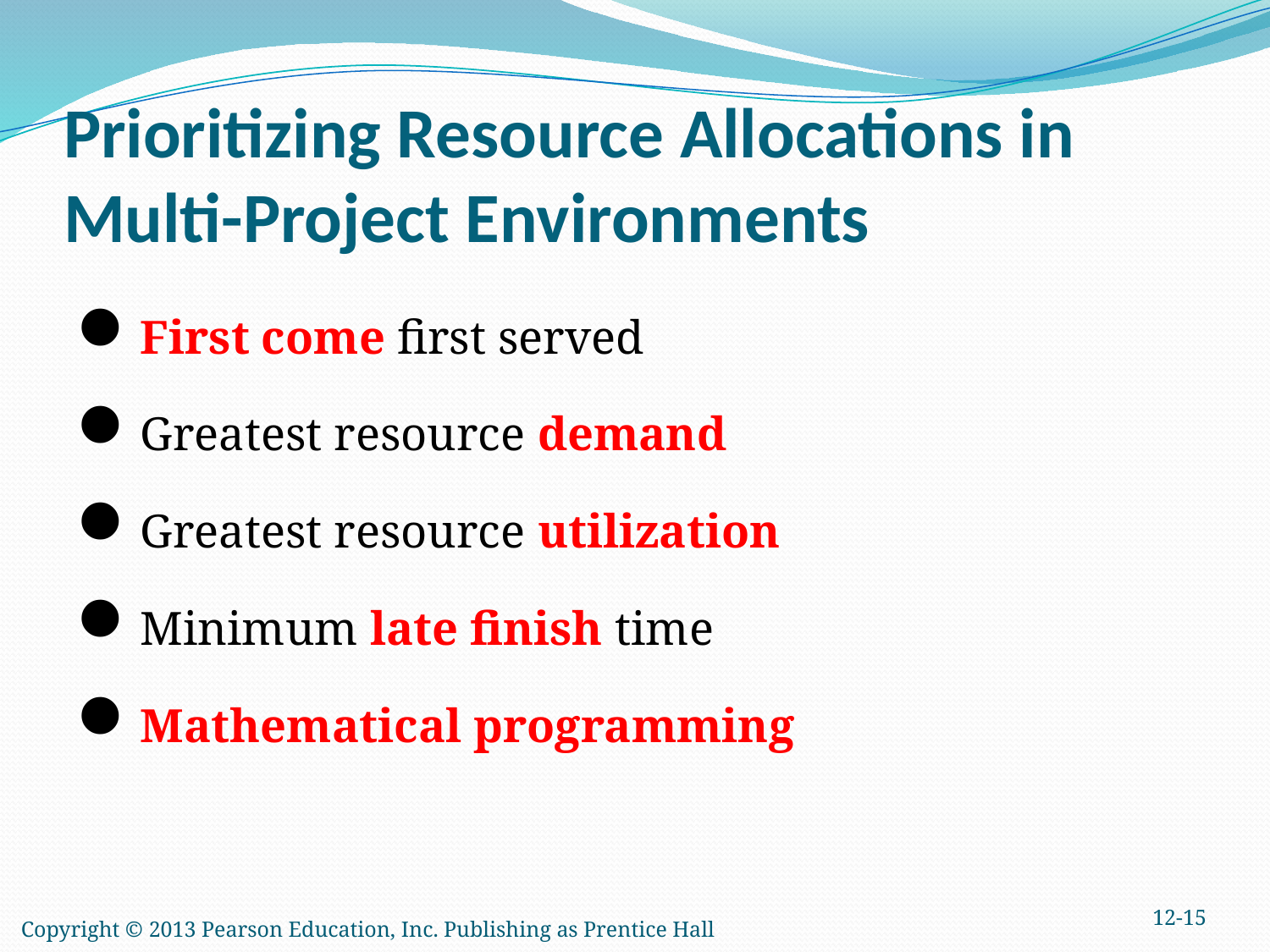

# Prioritizing Resource Allocations in Multi-Project Environments
First come first served
Greatest resource demand
Greatest resource utilization
Minimum late finish time
Mathematical programming

12-15